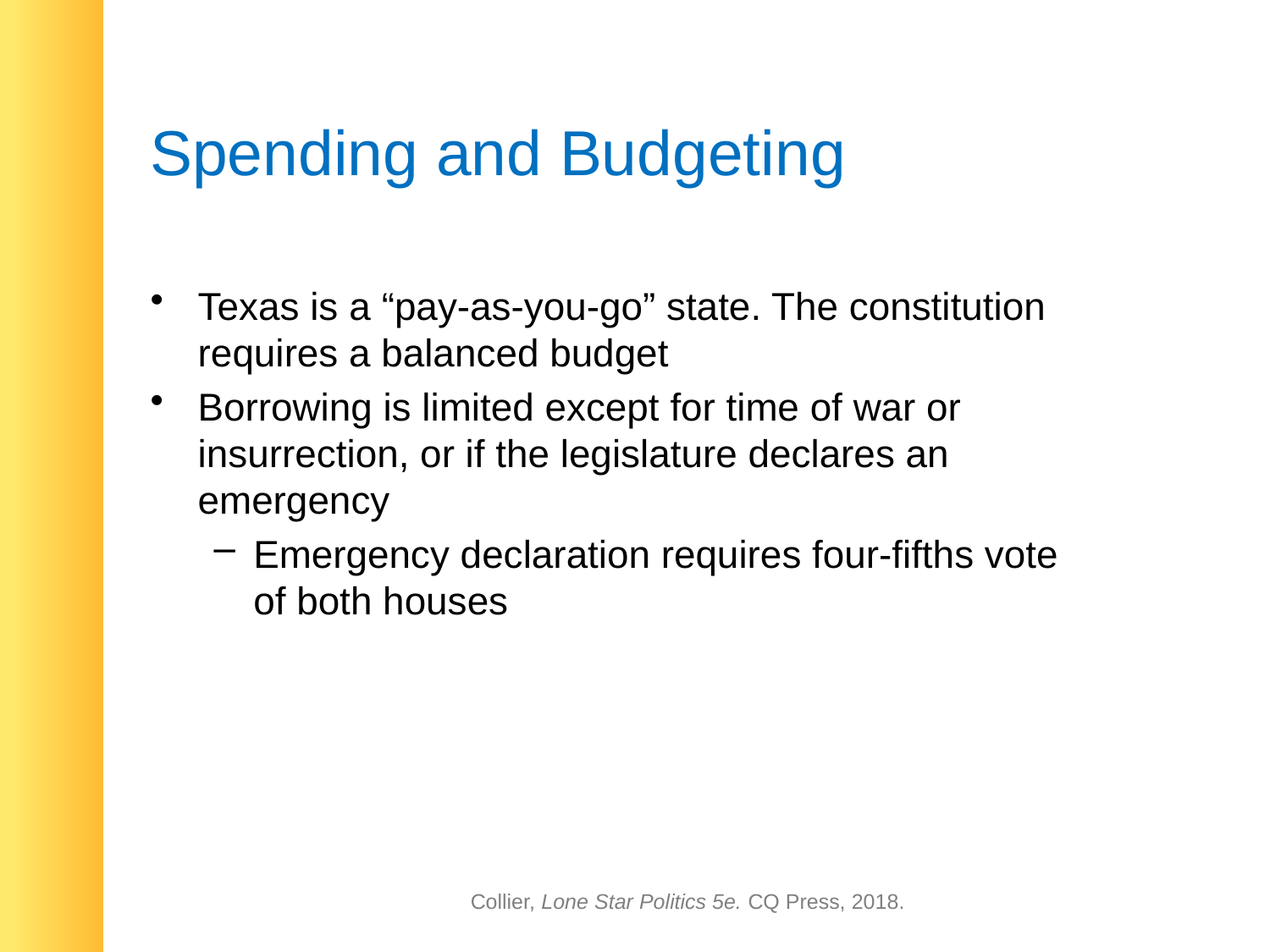

# Spending and Budgeting
Texas is a “pay-as-you-go” state. The constitution requires a balanced budget
Borrowing is limited except for time of war or insurrection, or if the legislature declares an emergency
Emergency declaration requires four-fifths vote of both houses
Collier, Lone Star Politics 5e. CQ Press, 2018.